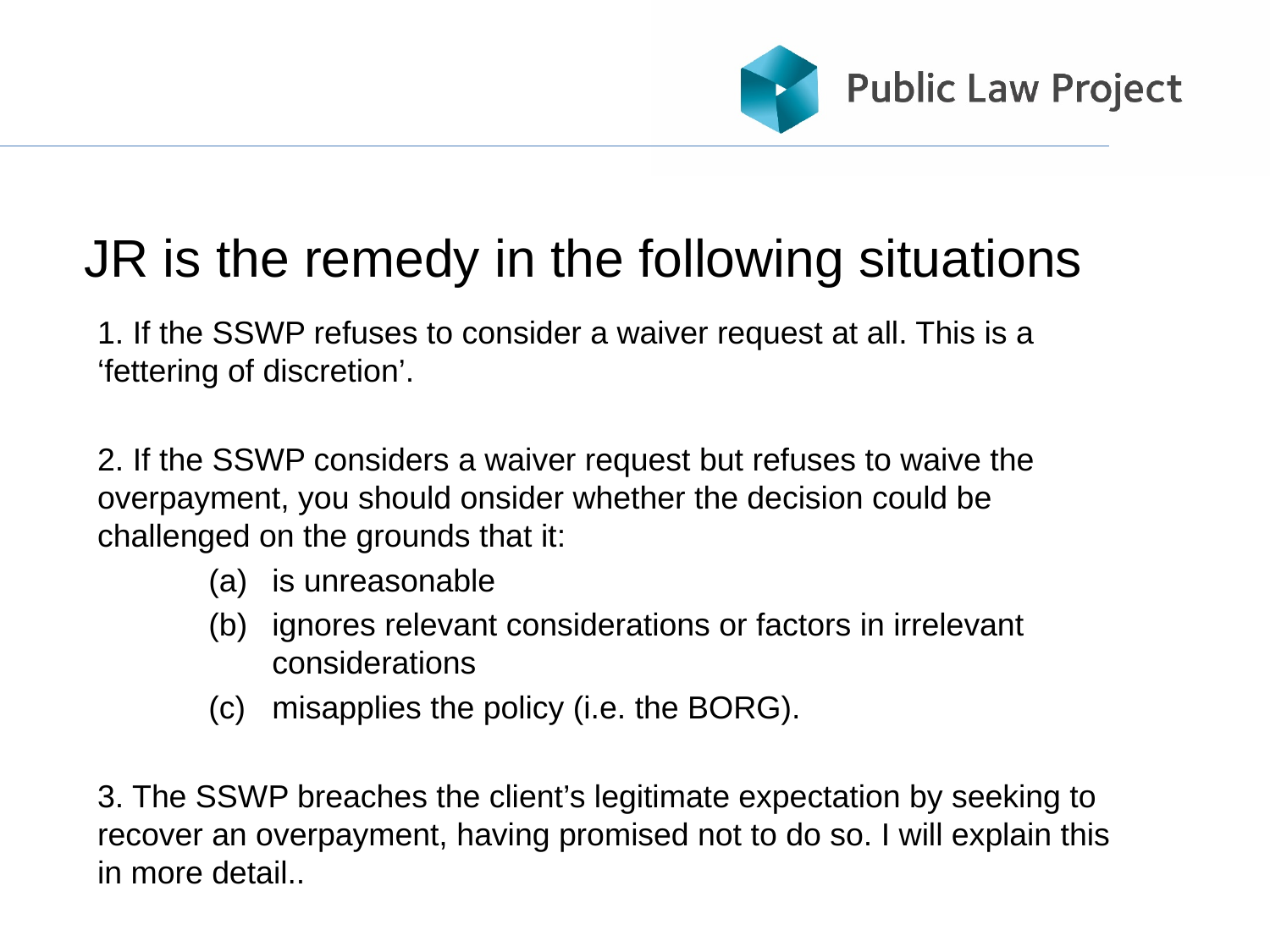

# JR is the remedy in the following situations
1. If the SSWP refuses to consider a waiver request at all. This is a ‘fettering of discretion’.

2. If the SSWP considers a waiver request but refuses to waive the overpayment, you should onsider whether the decision could be challenged on the grounds that it:
is unreasonable
ignores relevant considerations or factors in irrelevant considerations
misapplies the policy (i.e. the BORG).

3. The SSWP breaches the client’s legitimate expectation by seeking to recover an overpayment, having promised not to do so. I will explain this in more detail..